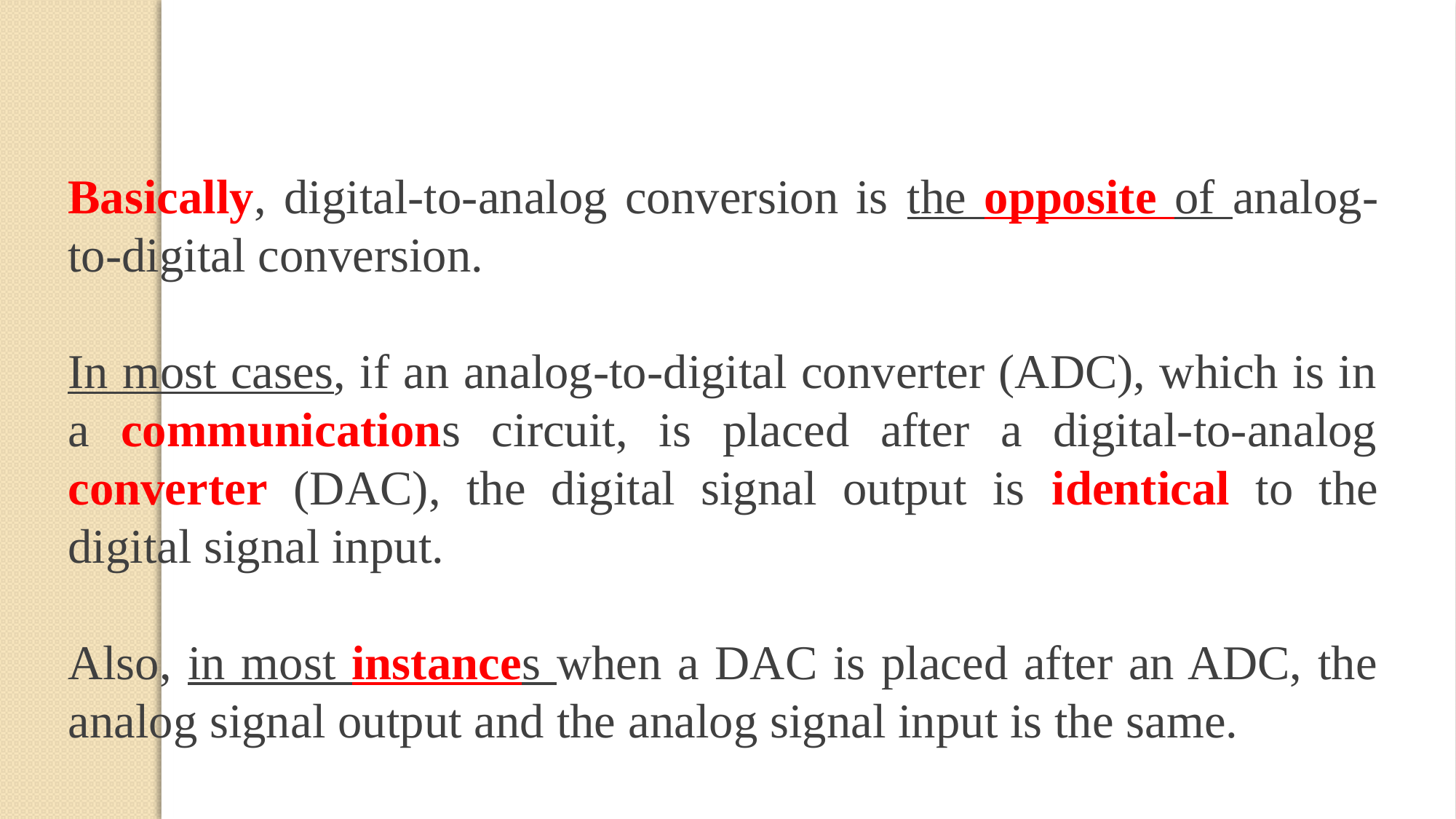

Basically, digital-to-analog conversion is the opposite of analog-to-digital conversion.

In most cases, if an analog-to-digital converter (ADC), which is in a communications circuit, is placed after a digital-to-analog converter (DAC), the digital signal output is identical to the digital signal input.

Also, in most instances when a DAC is placed after an ADC, the analog signal output and the analog signal input is the same.